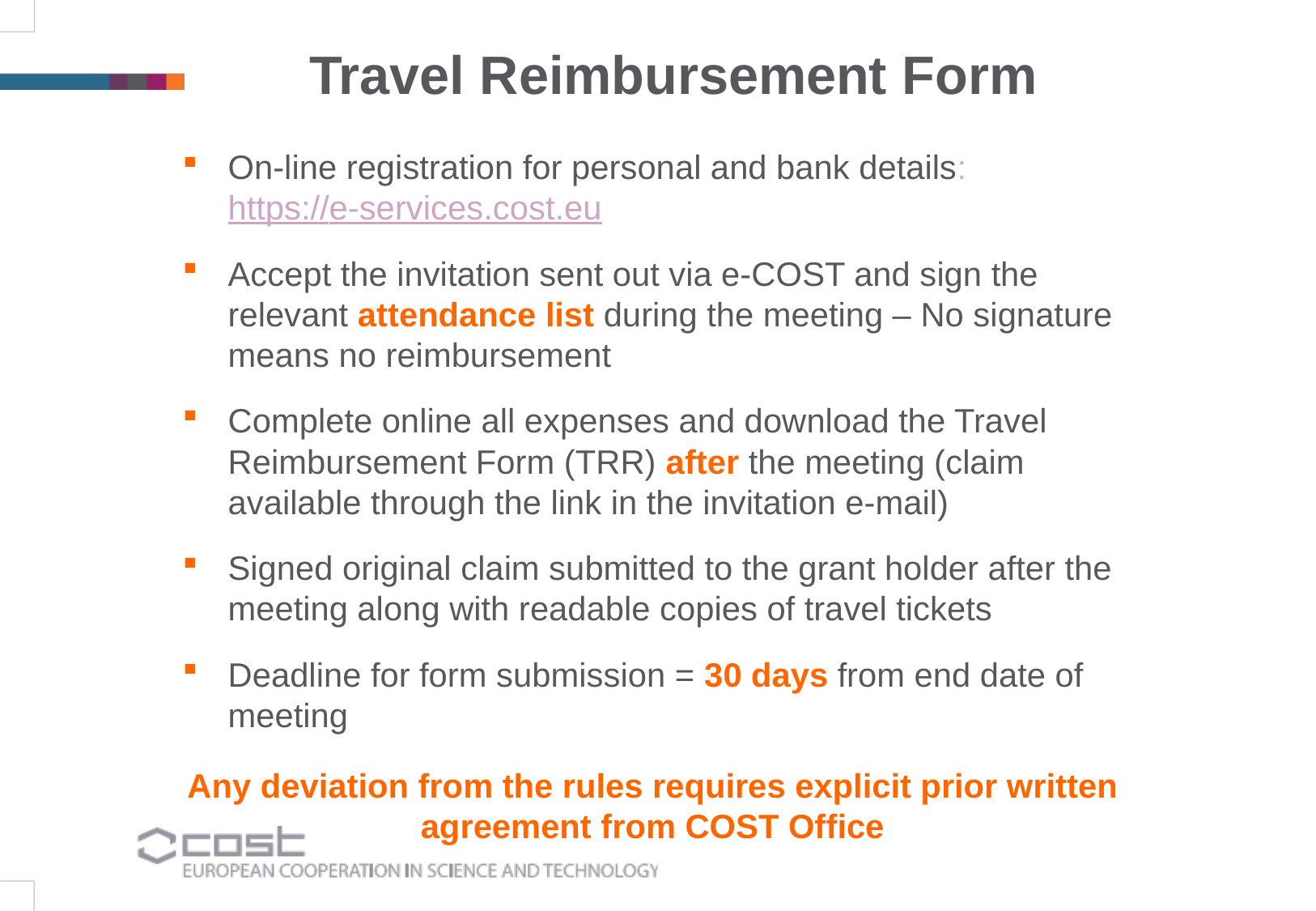

Travel Reimbursement Form
On-line registration for personal and bank details:
https://e-services.cost.eu

Accept the invitation sent out via e-COST and sign the relevant attendance list during the meeting – No signature means no reimbursement

Complete online all expenses and download the Travel Reimbursement Form (TRR) after the meeting (claim available through the link in the invitation e-mail)

Signed original claim submitted to the grant holder after the meeting along with readable copies of travel tickets

Deadline for form submission = 30 days from end date of meeting
Any deviation from the rules requires explicit prior written agreement from COST Office